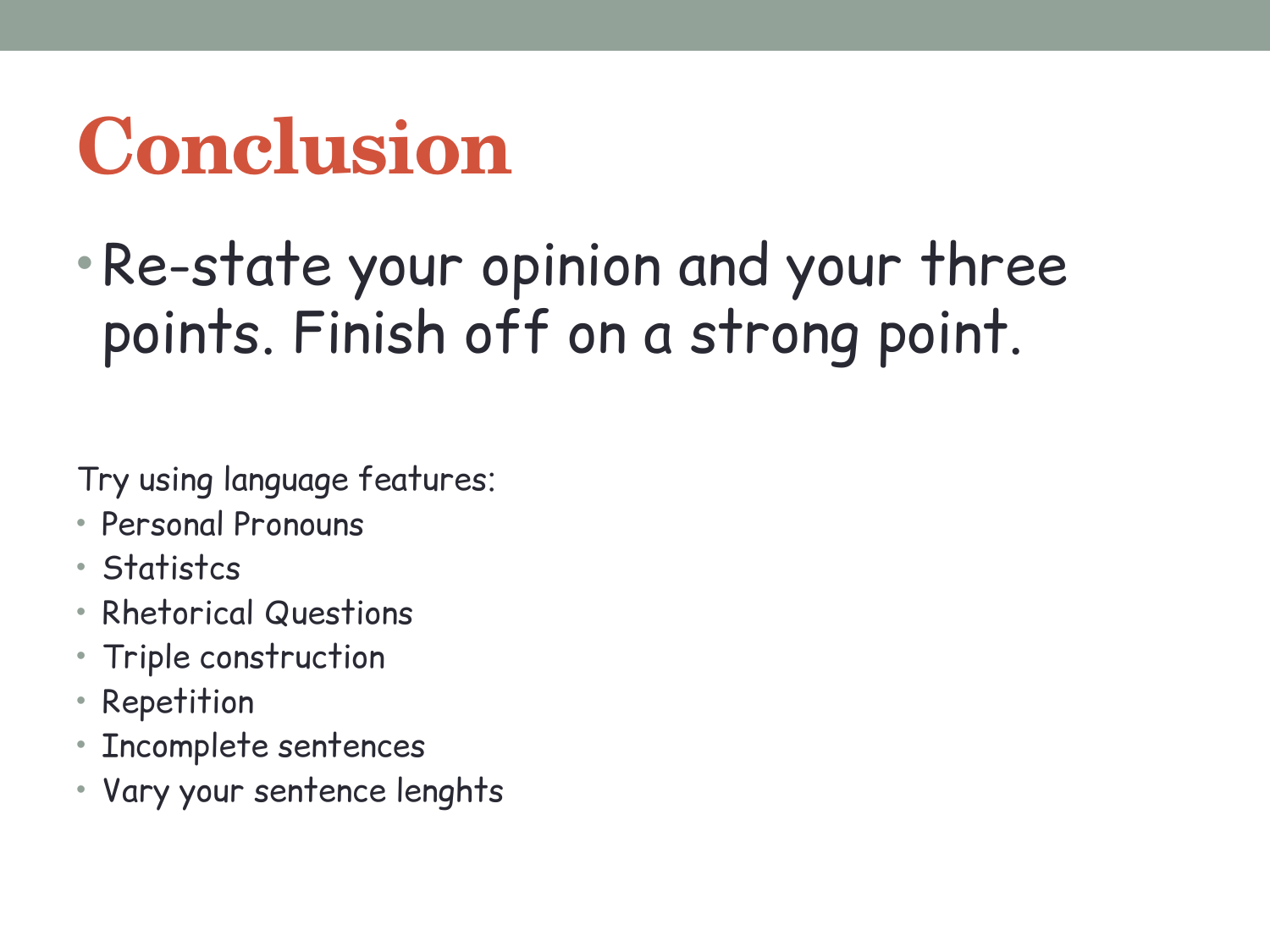

# Conclusion
Re-state your opinion and your three points. Finish off on a strong point.

Try using language features:
Personal Pronouns
Statistcs
Rhetorical Questions
Triple construction
Repetition
Incomplete sentences
Vary your sentence lenghts